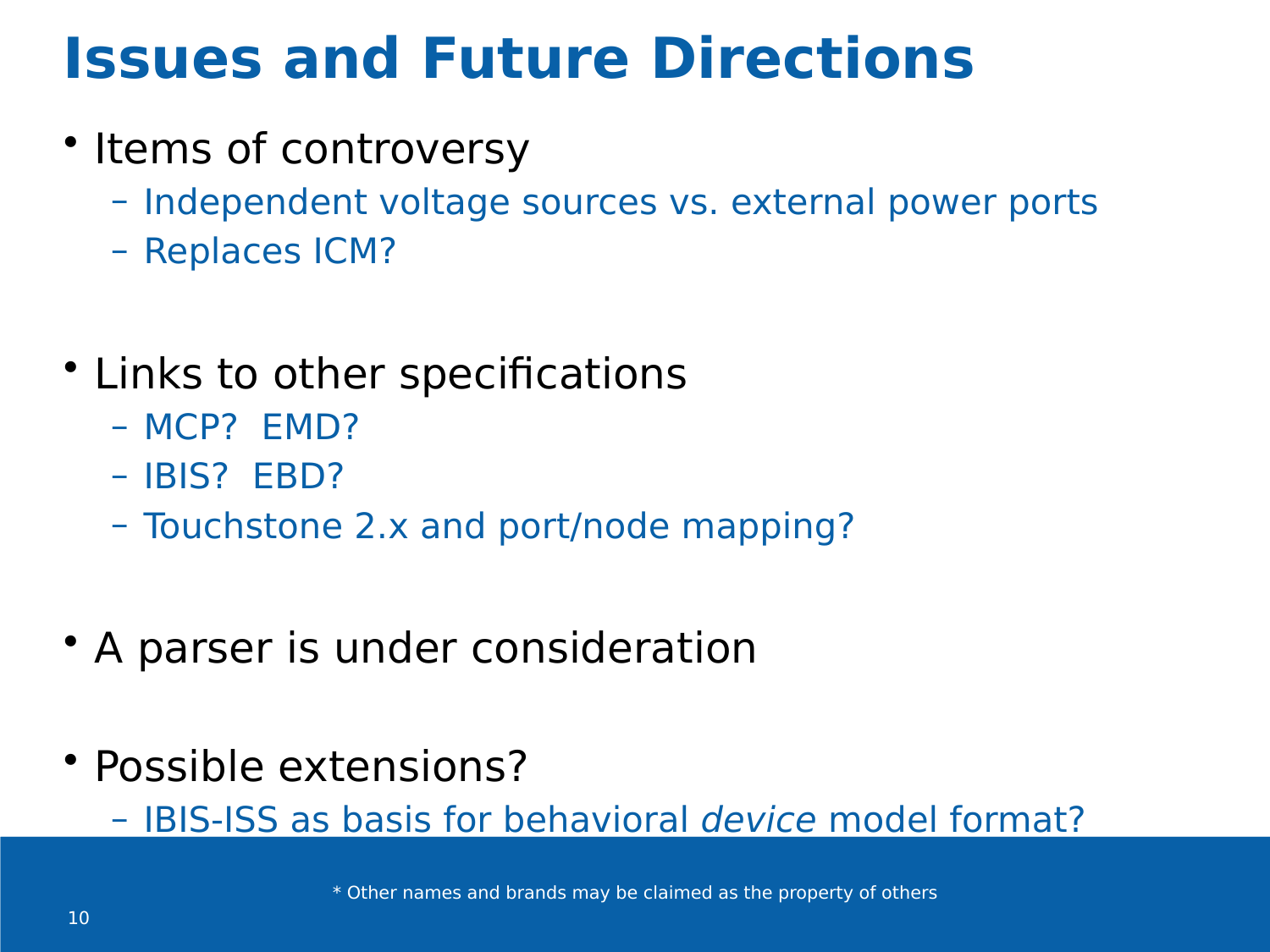

# Issues and Future Directions
Items of controversy
Independent voltage sources vs. external power ports
Replaces ICM?

Links to other specifications
MCP?  EMD?
IBIS?  EBD?
Touchstone 2.x and port/node mapping?

A parser is under consideration

Possible extensions?
IBIS-ISS as basis for behavioral device model format?